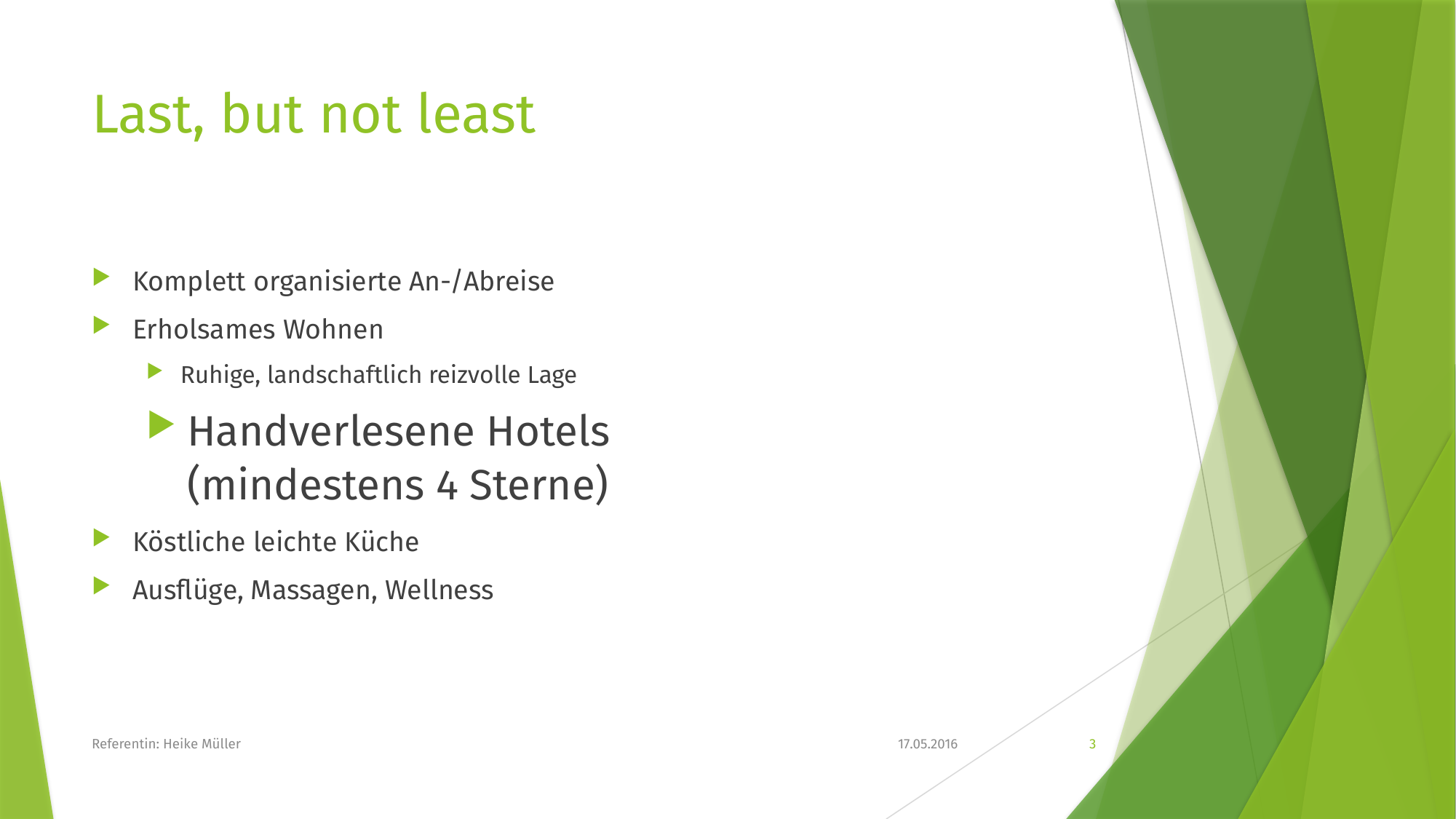

# Last, but not least
Komplett organisierte An-/Abreise
Erholsames Wohnen
Ruhige, landschaftlich reizvolle Lage
Handverlesene Hotels
(mindestens 4 Sterne)
Köstliche leichte Küche
Ausflüge, Massagen, Wellness

Referentin: Heike Müller
17.05.2016
3